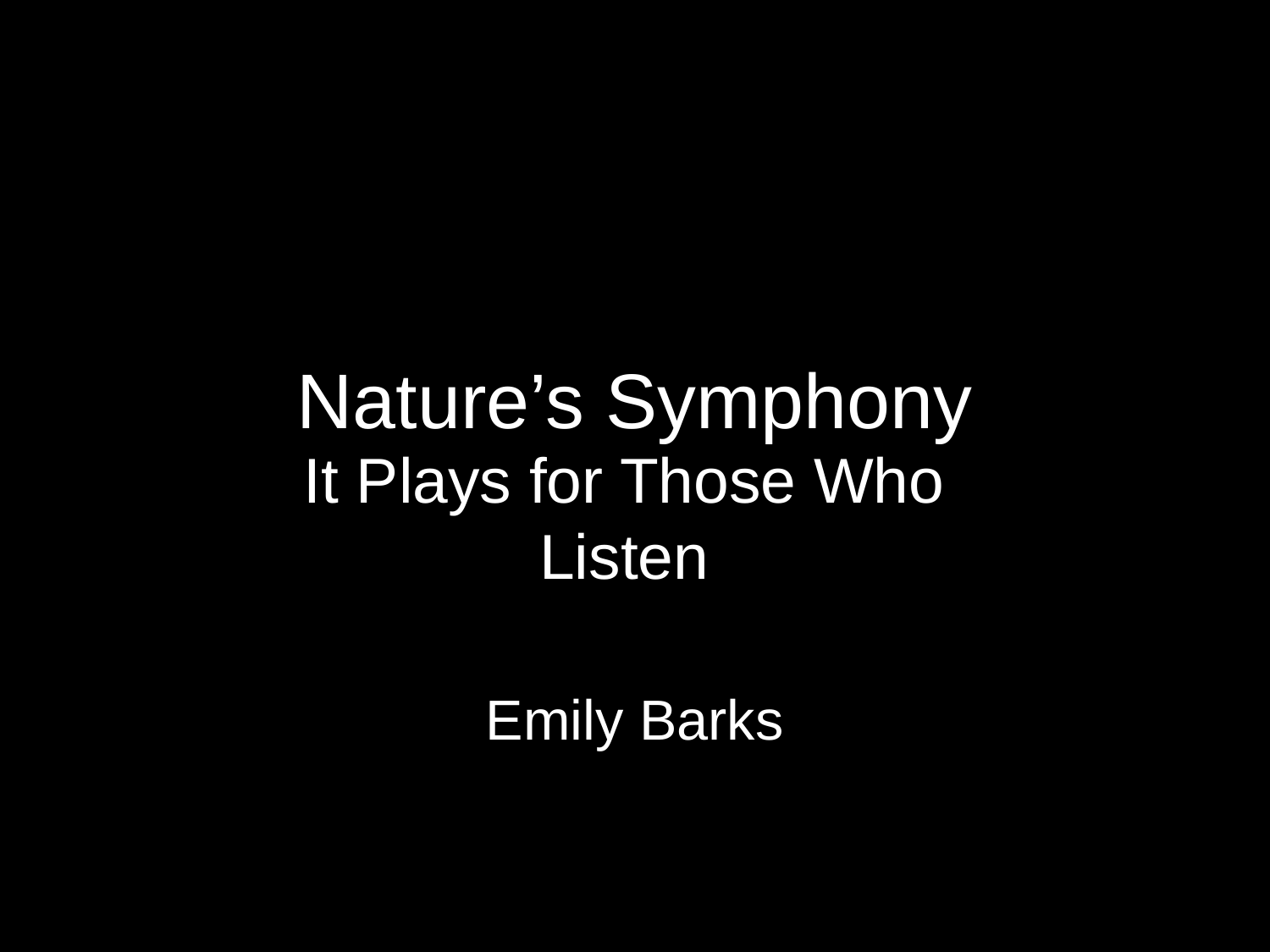

# Nature’s Symphony
It Plays for Those Who Listen
Emily Barks